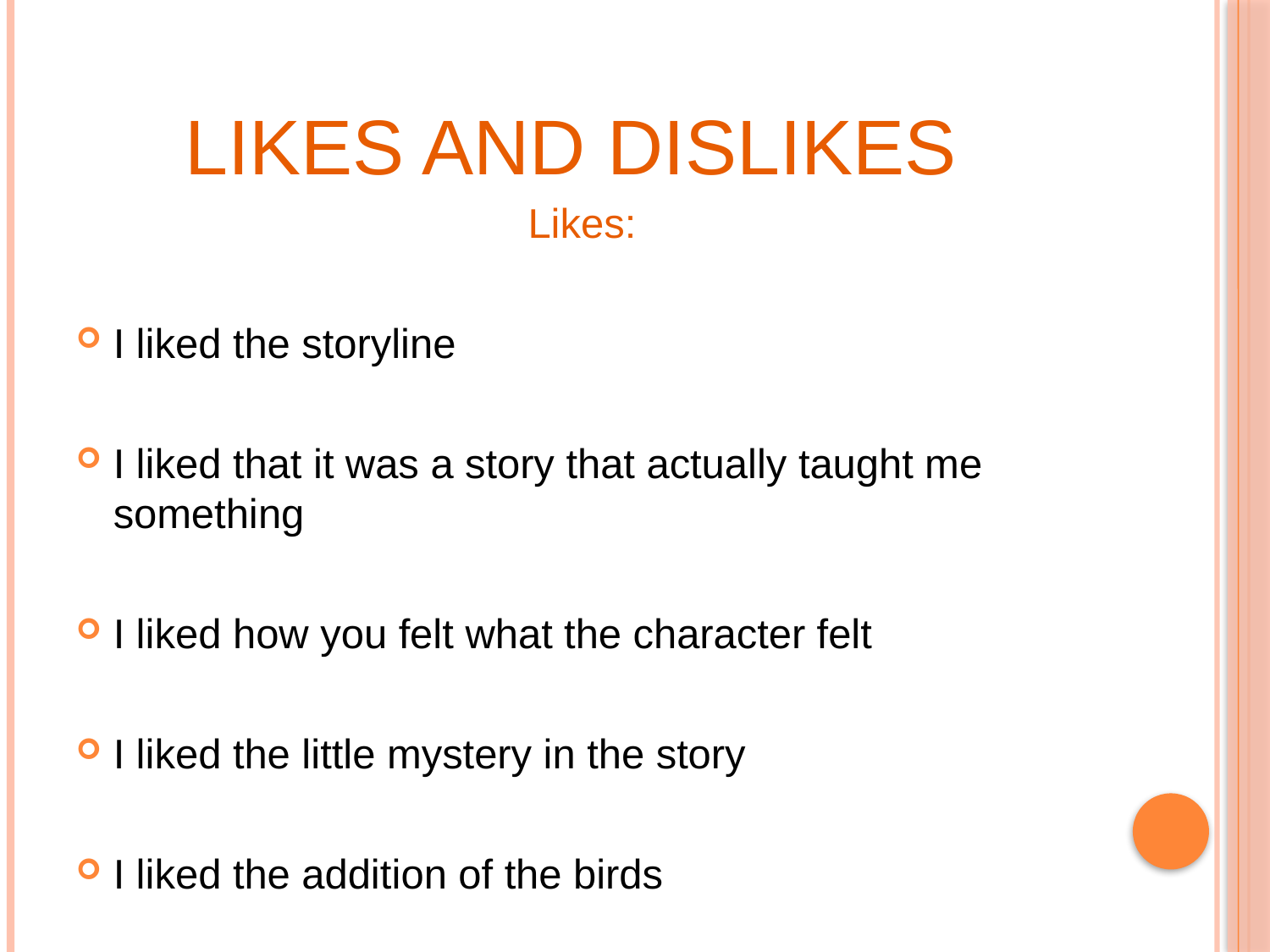

# Likes and dislikes
Likes:

I liked the storyline

I liked that it was a story that actually taught me something

I liked how you felt what the character felt

I liked the little mystery in the story

I liked the addition of the birds